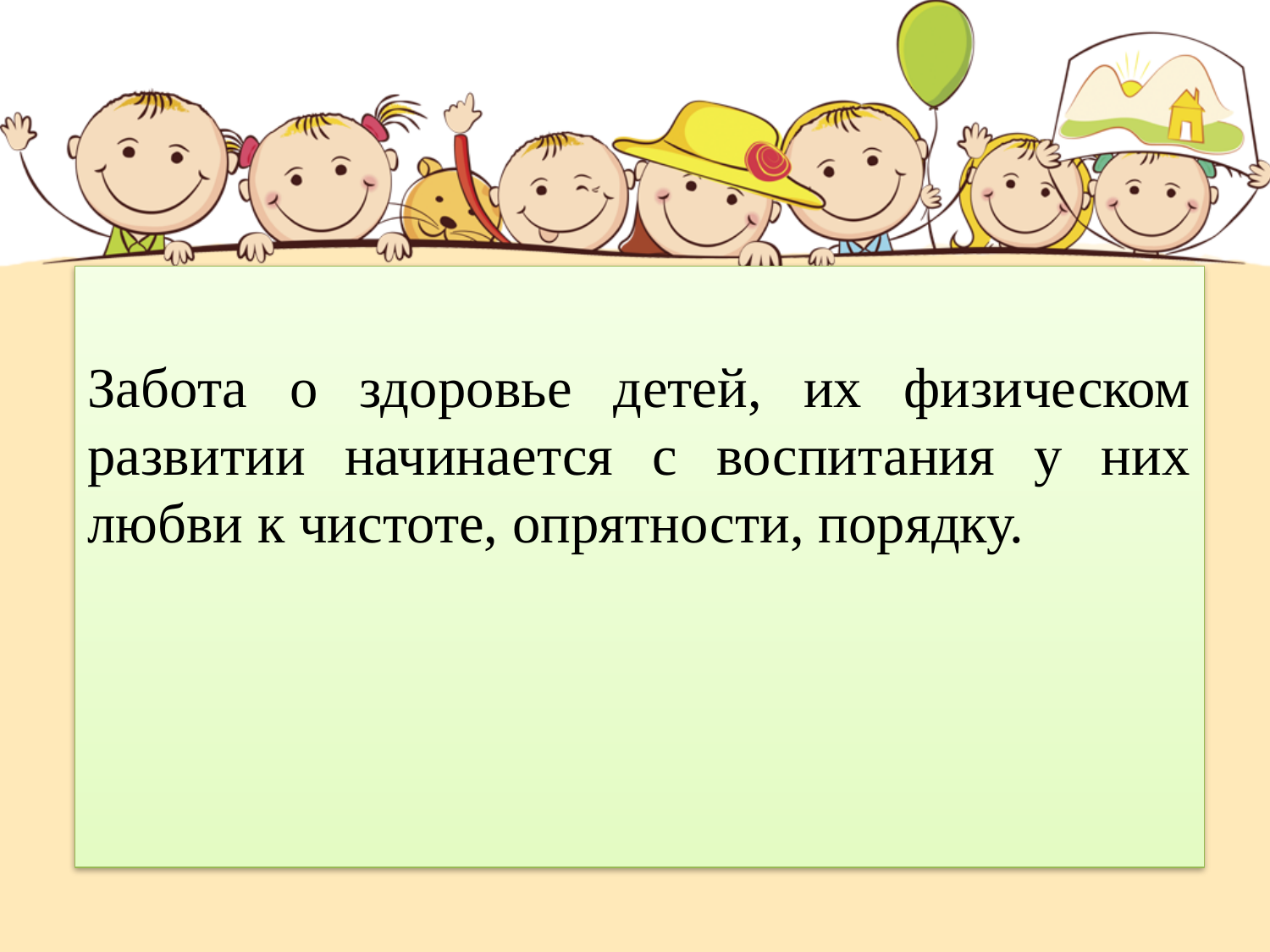

#

Забота о здоровье детей, их физическом развитии начинается с воспитания у них любви к чистоте, опрятности, порядку.